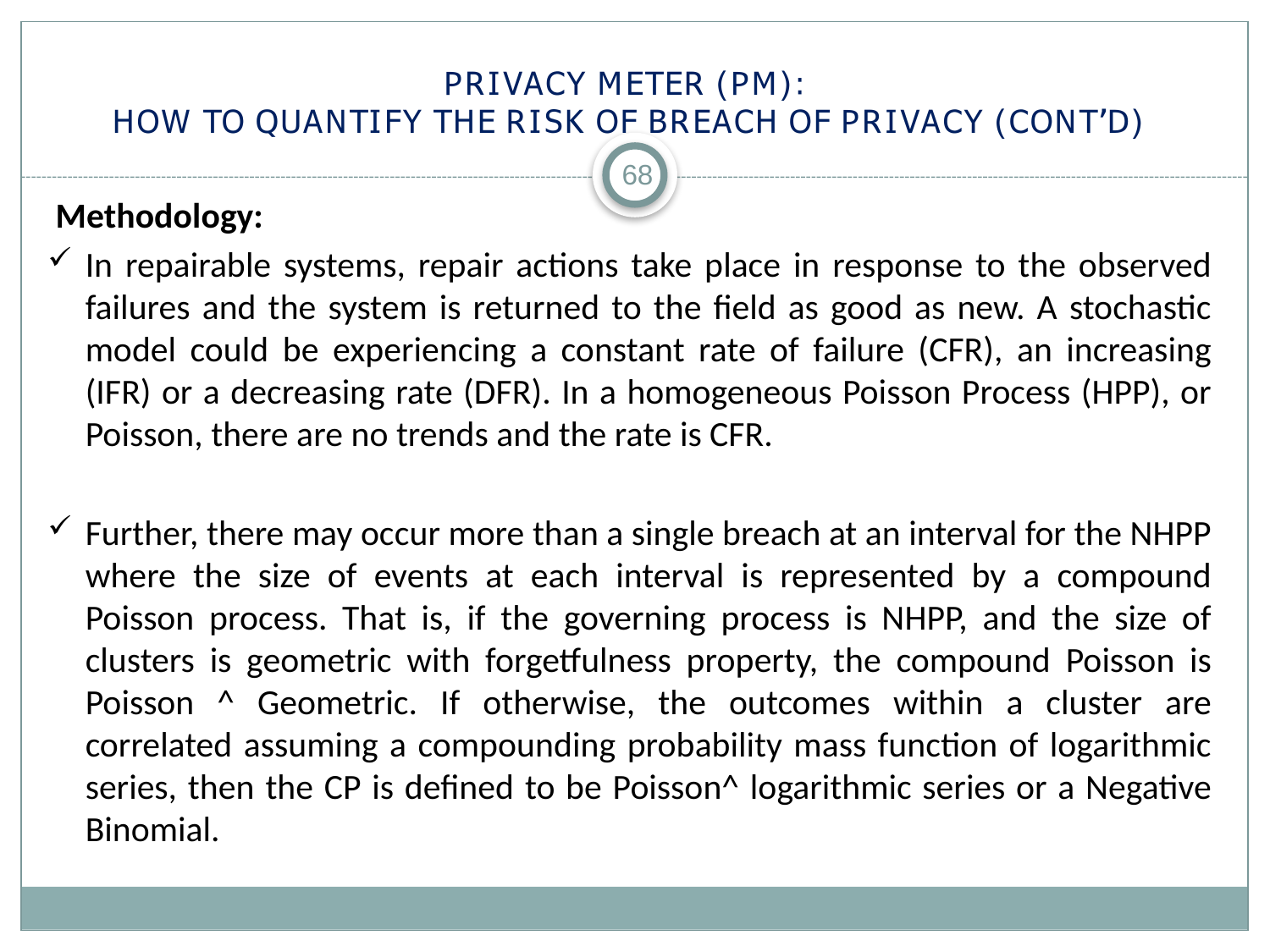

# Privacy Meter (PM): How to Quantify the RISK OF Breach of Privacy (cont’d)
68
 Methodology:
In repairable systems, repair actions take place in response to the observed failures and the system is returned to the field as good as new. A stochastic model could be experiencing a constant rate of failure (CFR), an increasing (IFR) or a decreasing rate (DFR). In a homogeneous Poisson Process (HPP), or Poisson, there are no trends and the rate is CFR.

Further, there may occur more than a single breach at an interval for the NHPP where the size of events at each interval is represented by a compound Poisson process. That is, if the governing process is NHPP, and the size of clusters is geometric with forgetfulness property, the compound Poisson is Poisson ^ Geometric. If otherwise, the outcomes within a cluster are correlated assuming a compounding probability mass function of logarithmic series, then the CP is defined to be Poisson^ logarithmic series or a Negative Binomial.